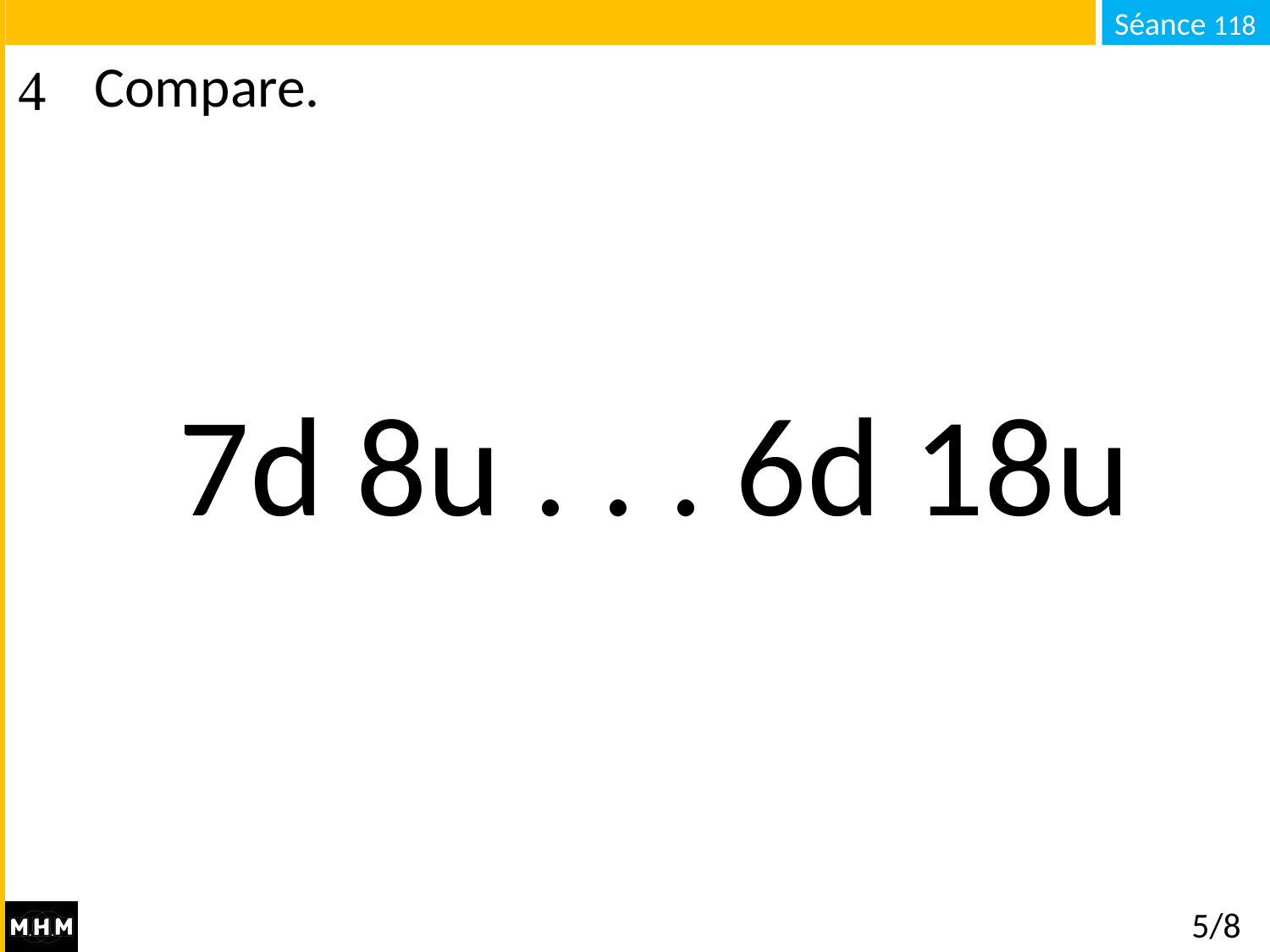

# Compare.
7d 8u . . . 6d 18u
5/8